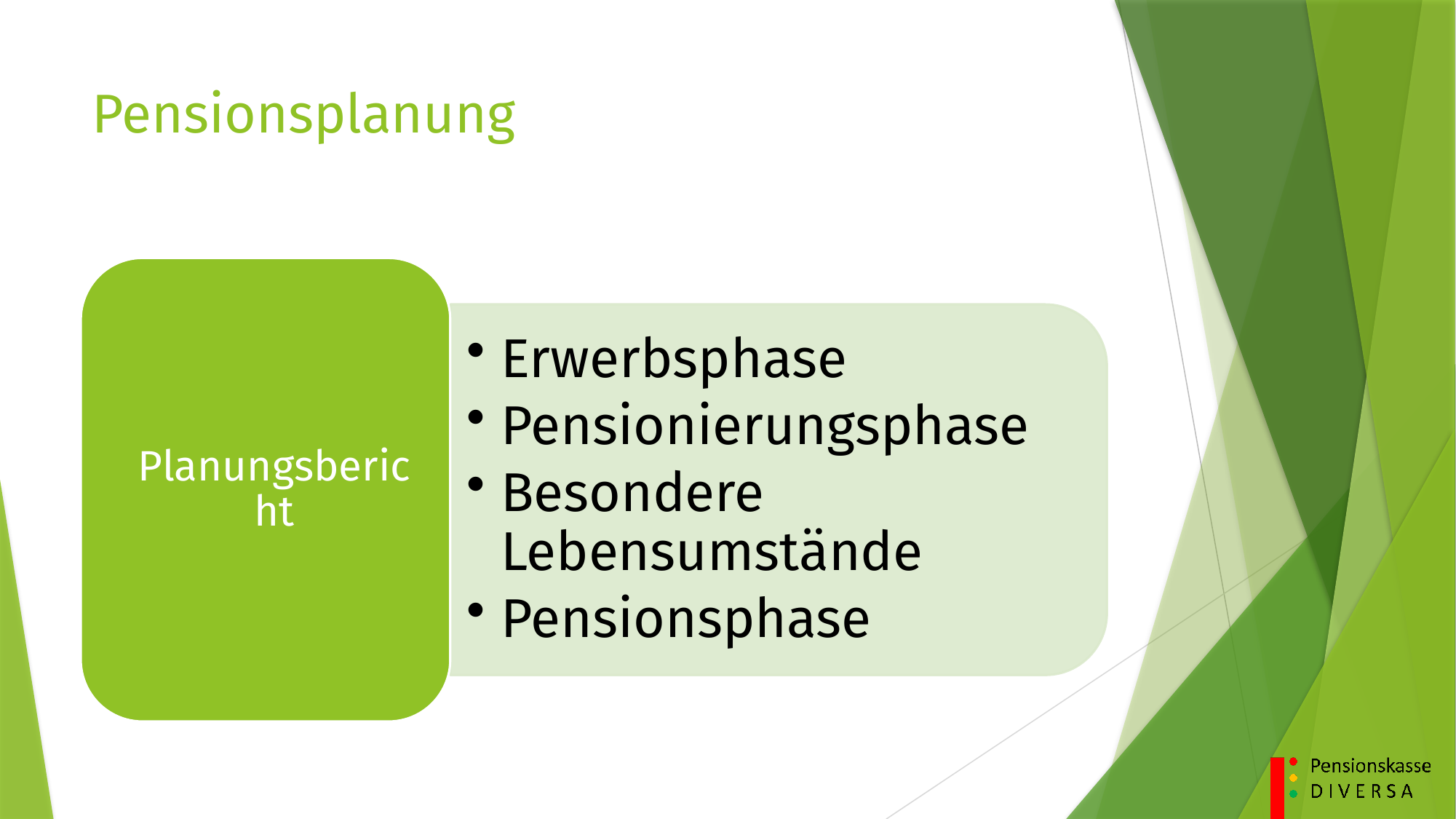

# Pensionsplanung
Erwerbsphase
Pensionierungsphase
Besondere Lebensumstände
Pensionsphase
Planungsbericht